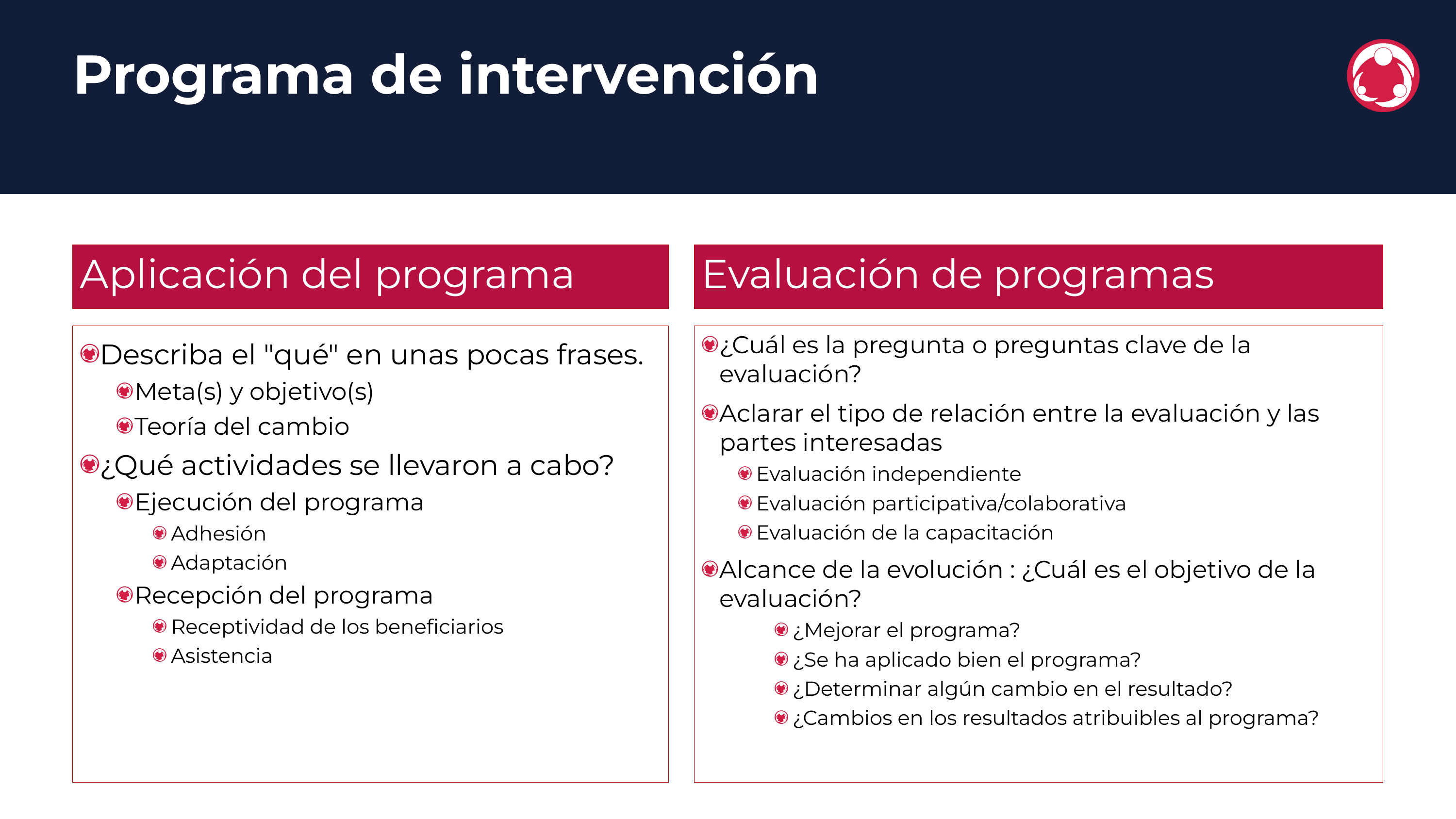

Programa de intervención

Evaluación de programas
Aplicación del programa
Describa el "qué" en unas pocas frases.
Meta(s) y objetivo(s)
Teoría del cambio
¿Qué actividades se llevaron a cabo?
Ejecución del programa
Adhesión
Adaptación
Recepción del programa
Receptividad de los beneficiarios
Asistencia
¿Cuál es la pregunta o preguntas clave de la evaluación?
Aclarar el tipo de relación entre la evaluación y las partes interesadas
Evaluación independiente
Evaluación participativa/colaborativa
Evaluación de la capacitación
Alcance de la evolución : ¿Cuál es el objetivo de la evaluación?
¿Mejorar el programa?
¿Se ha aplicado bien el programa?
¿Determinar algún cambio en el resultado?
¿Cambios en los resultados atribuibles al programa?